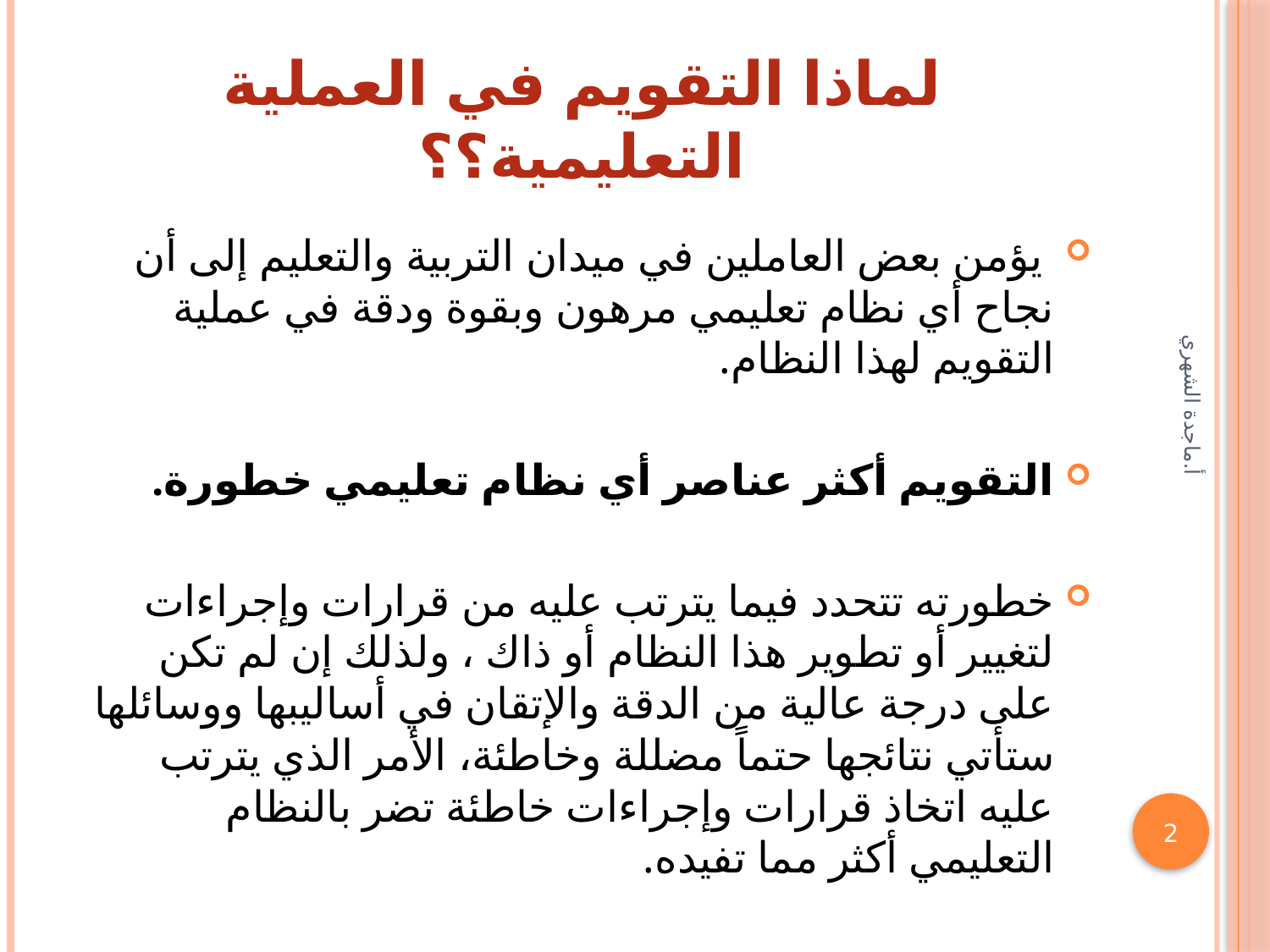

# لماذا التقويم في العملية التعليمية؟؟
 يؤمن بعض العاملين في ميدان التربية والتعليم إلى أن نجاح أي نظام تعليمي مرهون وبقوة ودقة في عملية التقويم لهذا النظام.

التقويم أكثر عناصر أي نظام تعليمي خطورة.

خطورته تتحدد فيما يترتب عليه من قرارات وإجراءات لتغيير أو تطوير هذا النظام أو ذاك ، ولذلك إن لم تكن على درجة عالية من الدقة والإتقان في أساليبها ووسائلها ستأتي نتائجها حتماً مضللة وخاطئة، الأمر الذي يترتب عليه اتخاذ قرارات وإجراءات خاطئة تضر بالنظام التعليمي أكثر مما تفيده.
أ.ماجدة الشهري
2